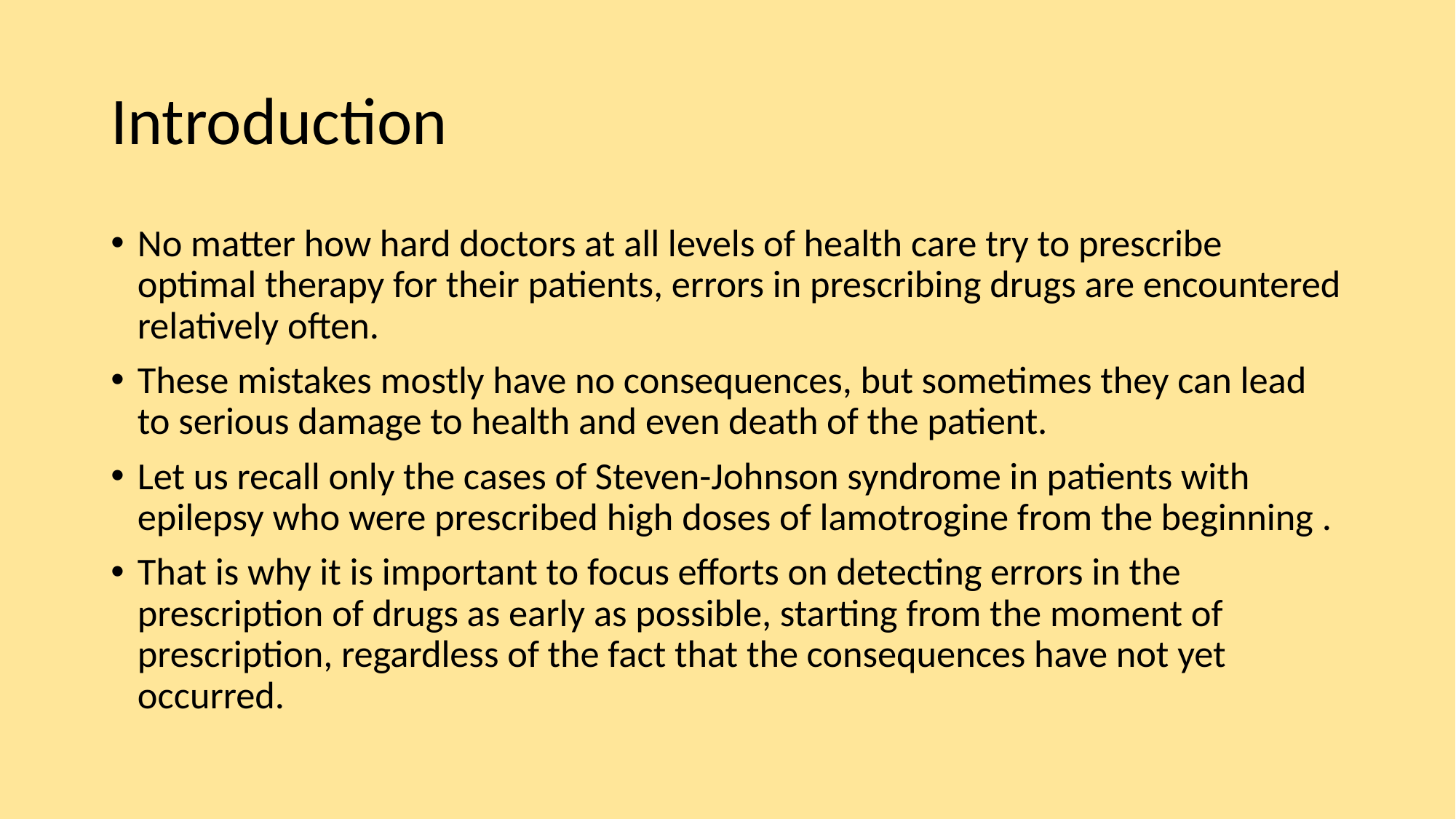

# Introduction
No matter how hard doctors at all levels of health care try to prescribe optimal therapy for their patients, errors in prescribing drugs are encountered relatively often.
These mistakes mostly have no consequences, but sometimes they can lead to serious damage to health and even death of the patient.
Let us recall only the cases of Steven-Johnson syndrome in patients with epilepsy who were prescribed high doses of lamotrogine from the beginning .
That is why it is important to focus efforts on detecting errors in the prescription of drugs as early as possible, starting from the moment of prescription, regardless of the fact that the consequences have not yet occurred.